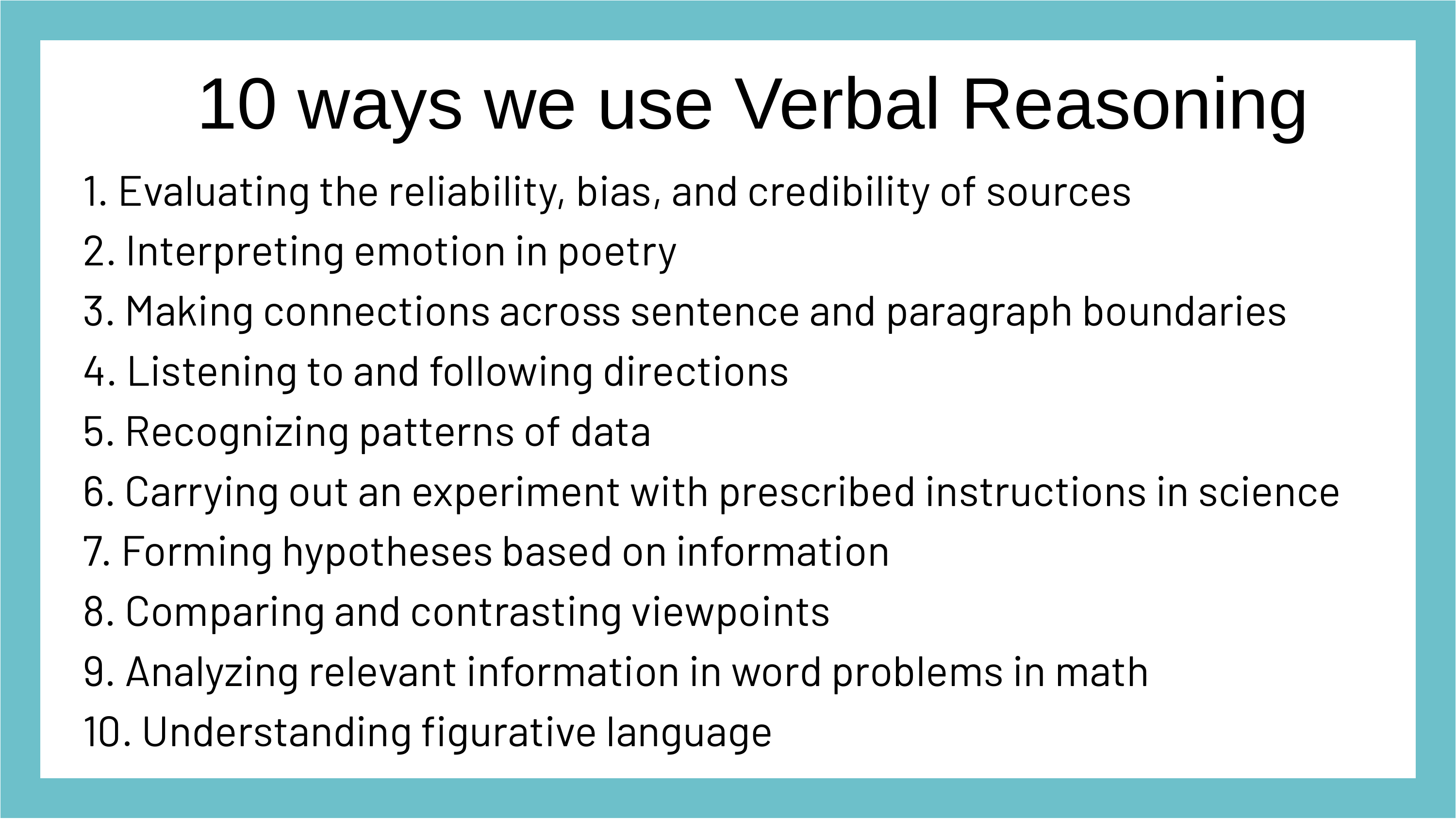

10 ways we use Verbal Reasoning
 Evaluating the reliability, bias, and credibility of sources
 Interpreting emotion in poetry
 Making connections across sentence and paragraph boundaries
 Listening to and following directions
 Recognizing patterns of data
 Carrying out an experiment with prescribed instructions in science
 Forming hypotheses based on information
 Comparing and contrasting viewpoints
 Analyzing relevant information in word problems in math
 Understanding figurative language